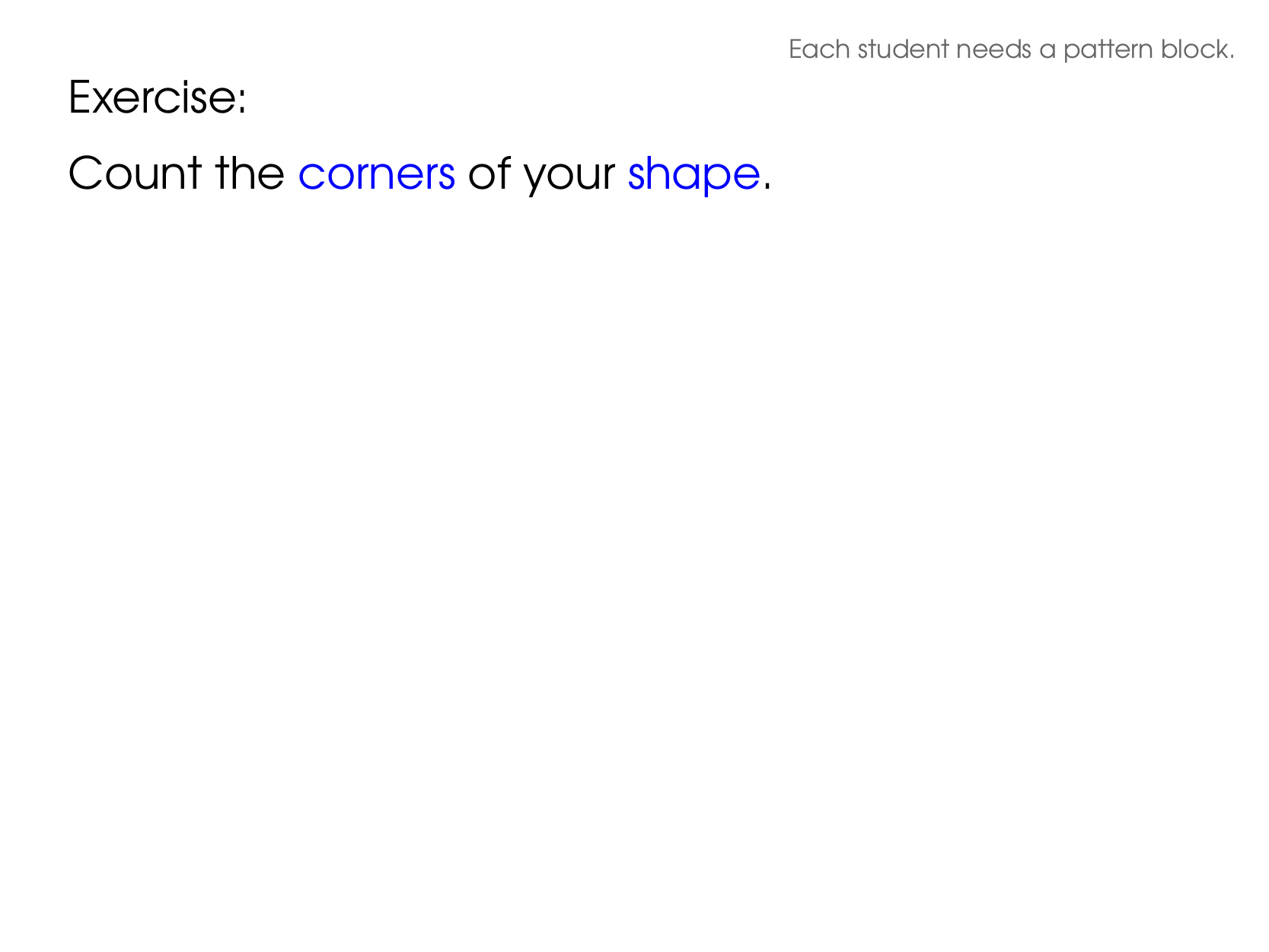

Each student needs a pattern block.
Exercise:
Count the corners of your shape.